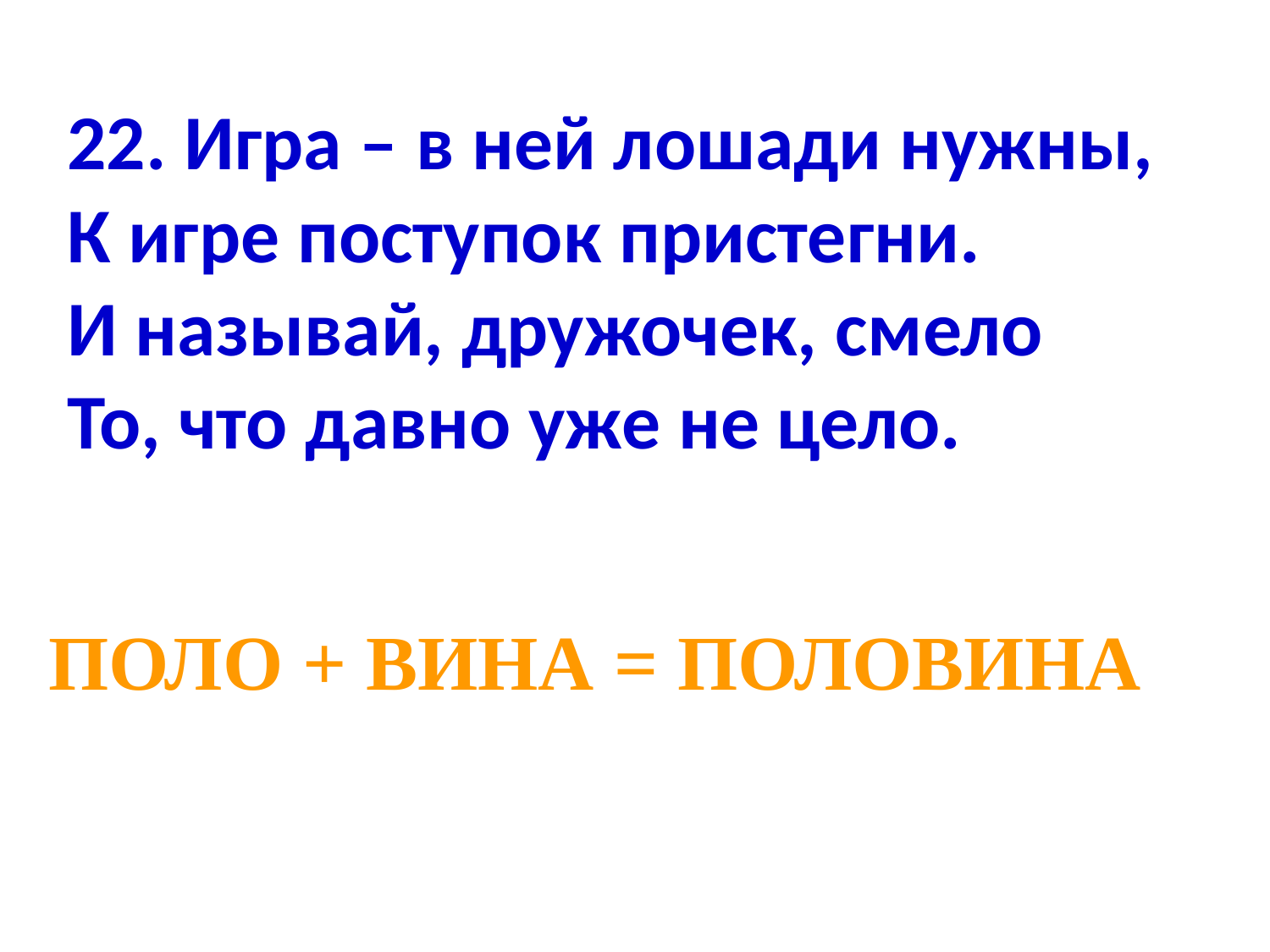

22. Игра – в ней лошади нужны,
К игре поступок пристегни.
И называй, дружочек, смело
То, что давно уже не цело.
ПОЛО + ВИНА = ПОЛОВИНА